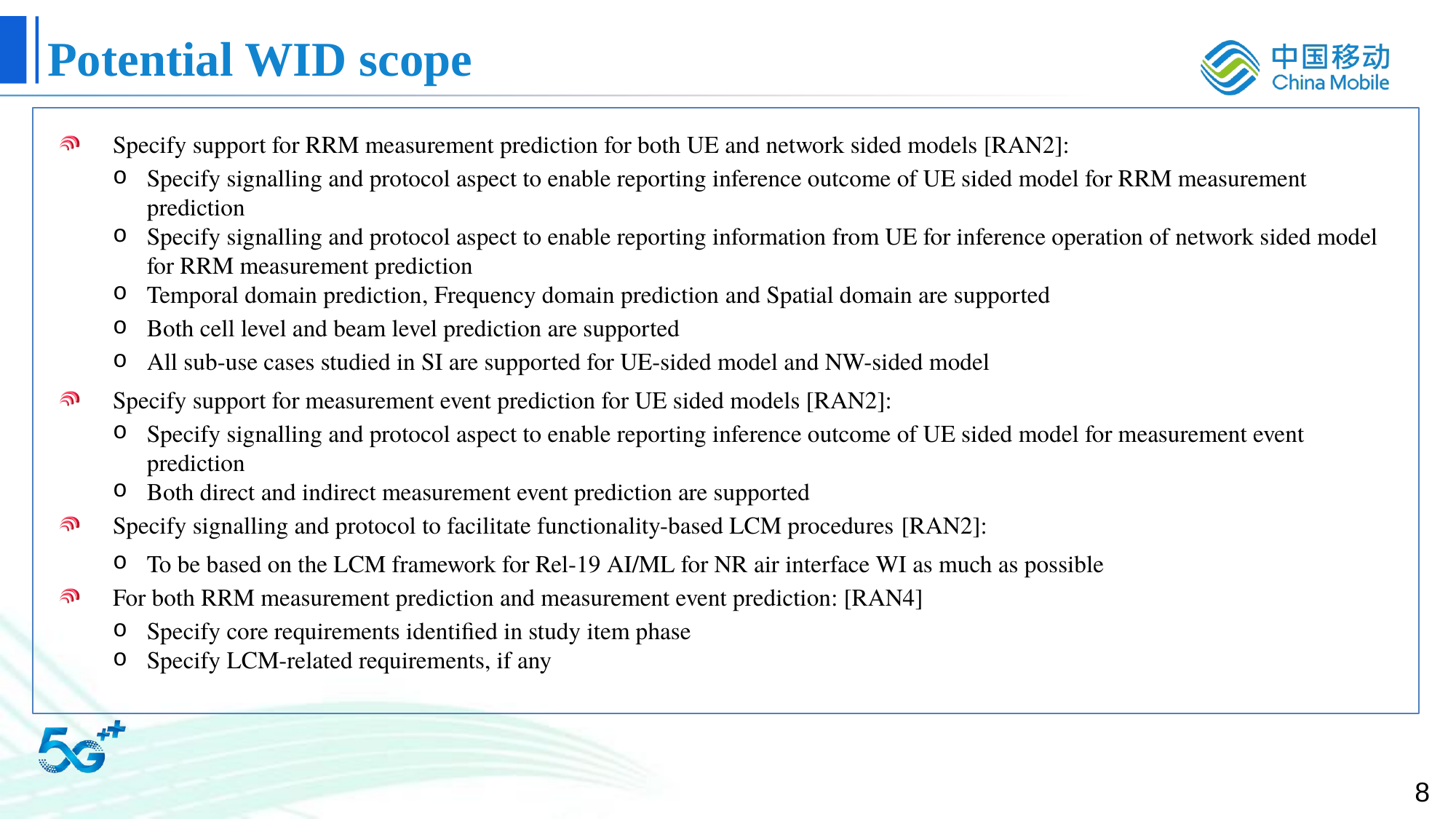

# Potential WID scope

Specify support for RRM measurement prediction for both UE and network sided models [RAN2]:
Specify signalling and protocol aspect to enable reporting inference outcome of UE sided model for RRM measurement prediction
Specify signalling and protocol aspect to enable reporting information from UE for inference operation of network sided model for RRM measurement prediction
Temporal domain prediction, Frequency domain prediction and Spatial domain are supported
Both cell level and beam level prediction are supported
All sub-use cases studied in SI are supported for UE-sided model and NW-sided model
Specify support for measurement event prediction for UE sided models [RAN2]:
Specify signalling and protocol aspect to enable reporting inference outcome of UE sided model for measurement event prediction
Both direct and indirect measurement event prediction are supported
Specify signalling and protocol to facilitate functionality-based LCM procedures [RAN2]:
To be based on the LCM framework for Rel-19 AI/ML for NR air interface WI as much as possible
For both RRM measurement prediction and measurement event prediction: [RAN4]
Specify core requirements identified in study item phase
Specify LCM-related requirements, if any